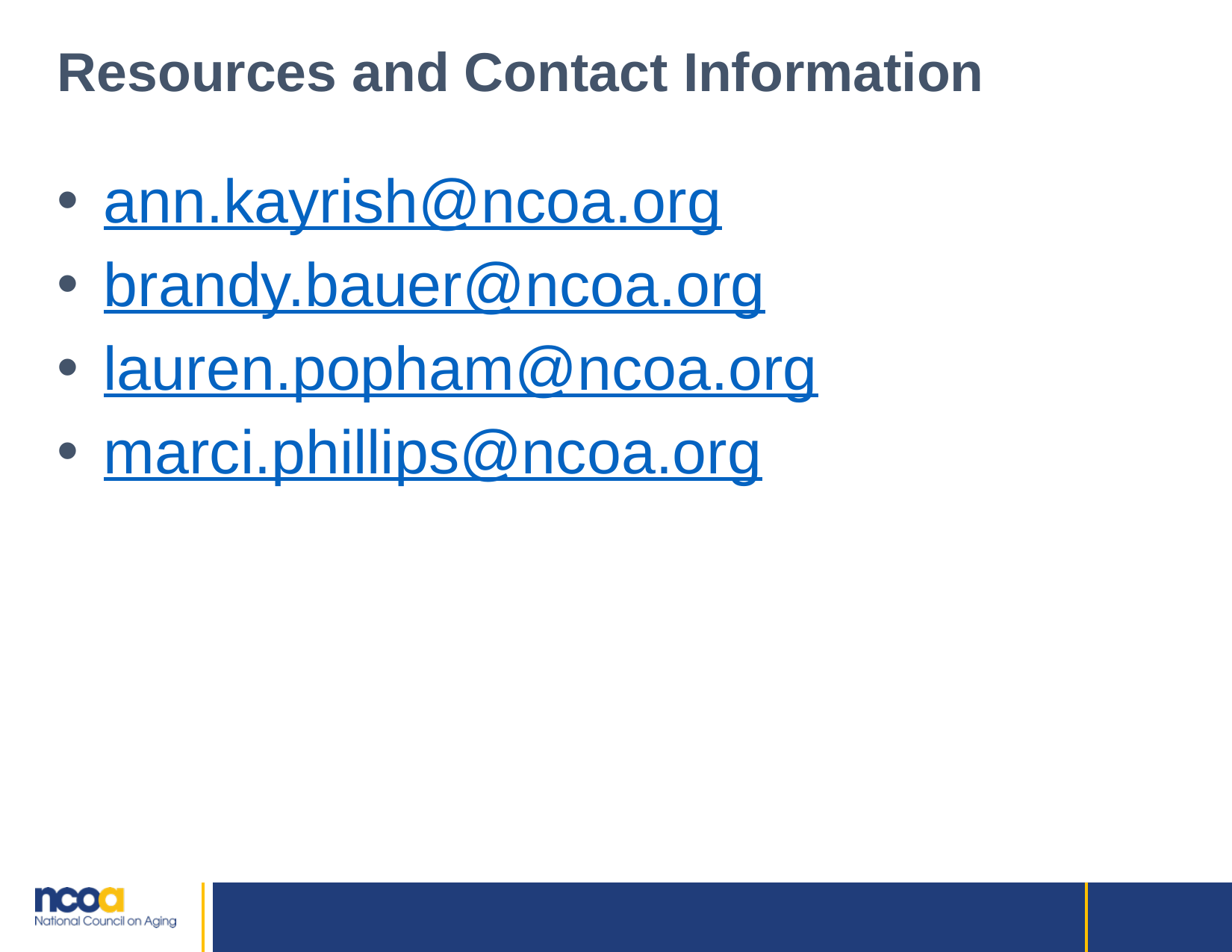

# Resources and Contact Information
ann.kayrish@ncoa.org
brandy.bauer@ncoa.org
lauren.popham@ncoa.org
marci.phillips@ncoa.org